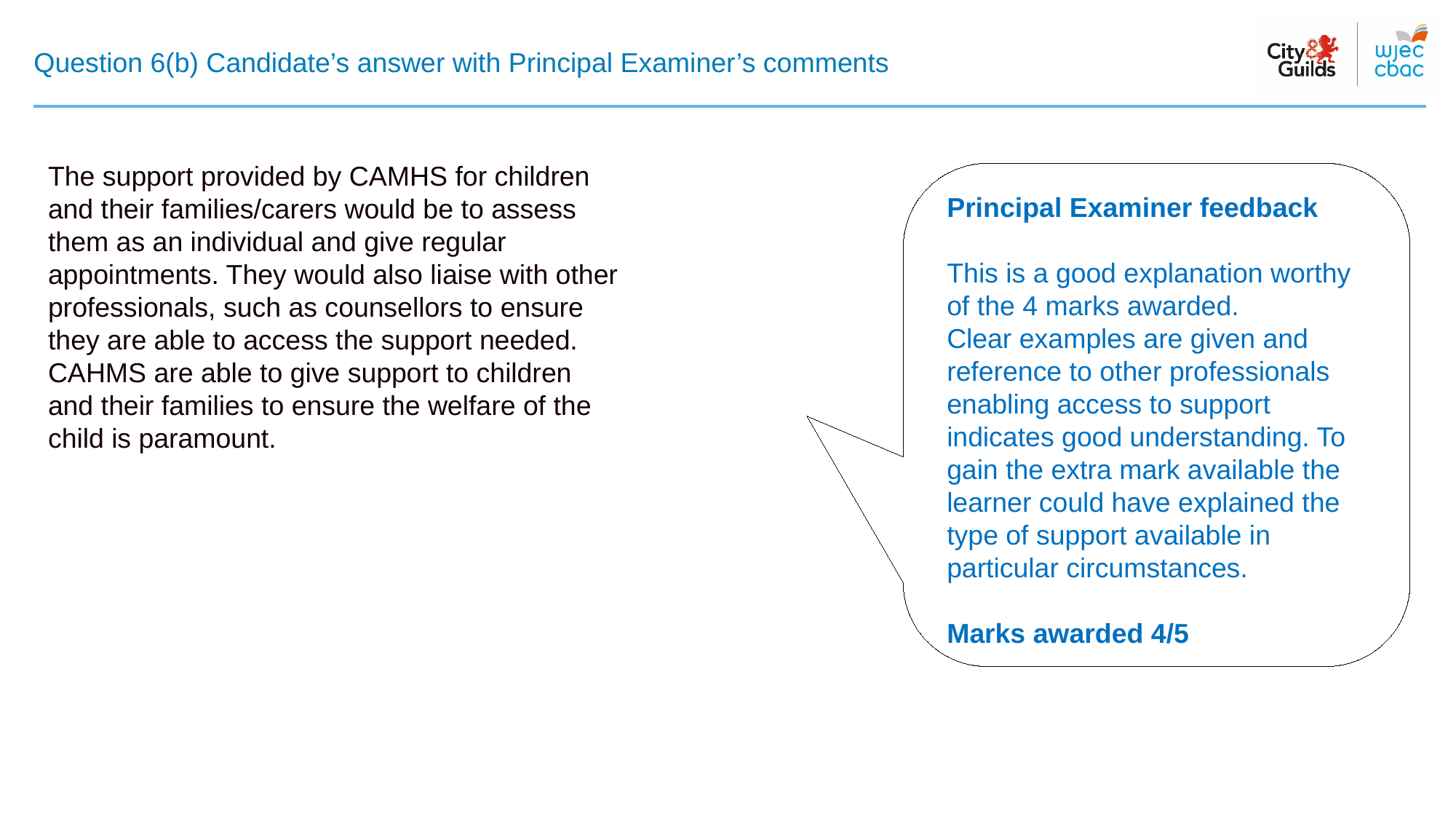

# Question 6(b) Candidate’s answer with Principal Examiner’s comments
The support provided by CAMHS for children and their families/carers would be to assess them as an individual and give regular appointments. They would also liaise with other professionals, such as counsellors to ensure they are able to access the support needed. CAHMS are able to give support to children and their families to ensure the welfare of the child is paramount.

Principal Examiner feedback

This is a good explanation worthy of the 4 marks awarded.
Clear examples are given and reference to other professionals enabling access to support indicates good understanding. To gain the extra mark available the learner could have explained the type of support available in particular circumstances.

Marks awarded 4/5